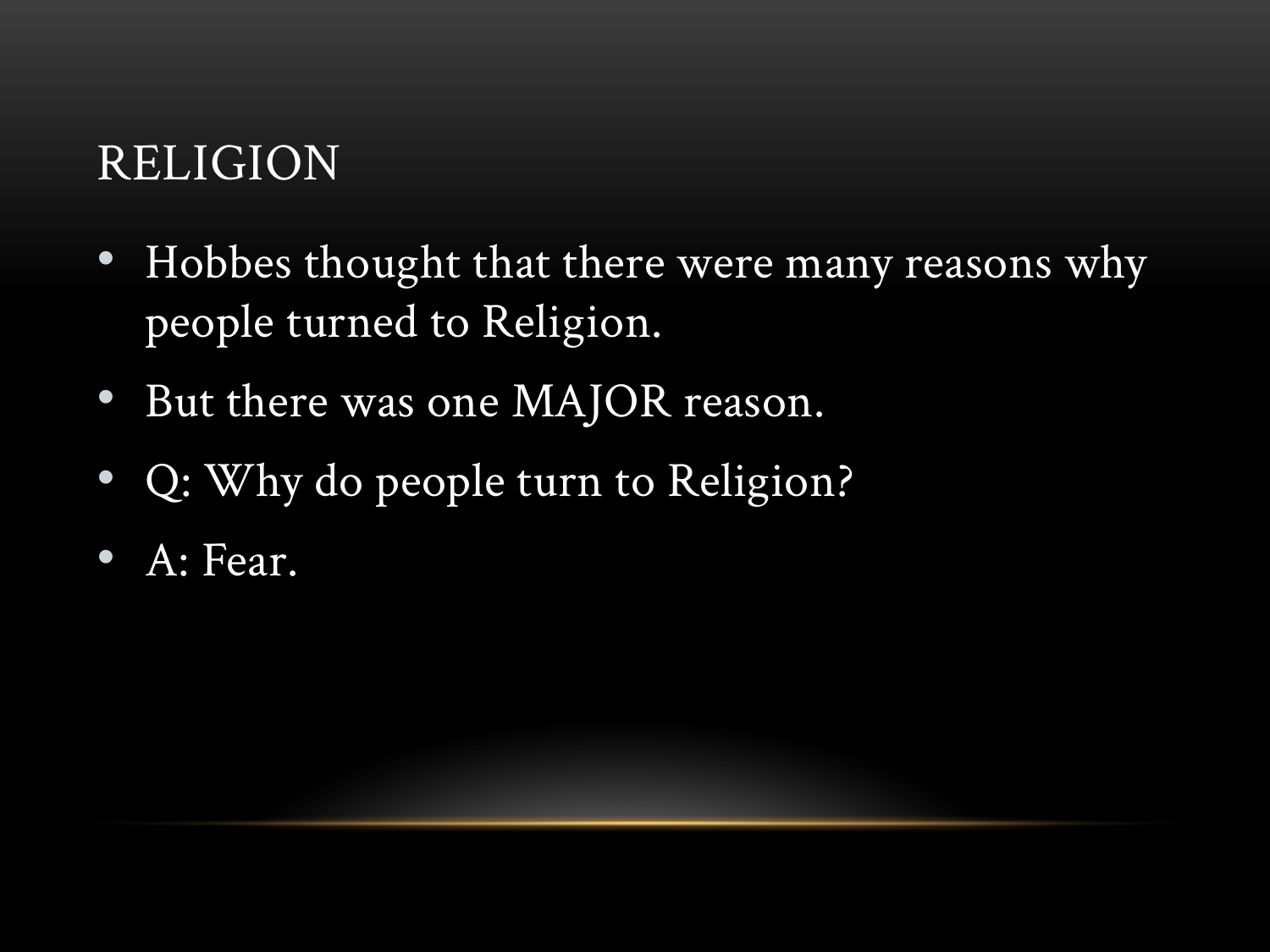

# Religion
Hobbes thought that there were many reasons why people turned to Religion.
But there was one MAJOR reason.
Q: Why do people turn to Religion?
A: Fear.